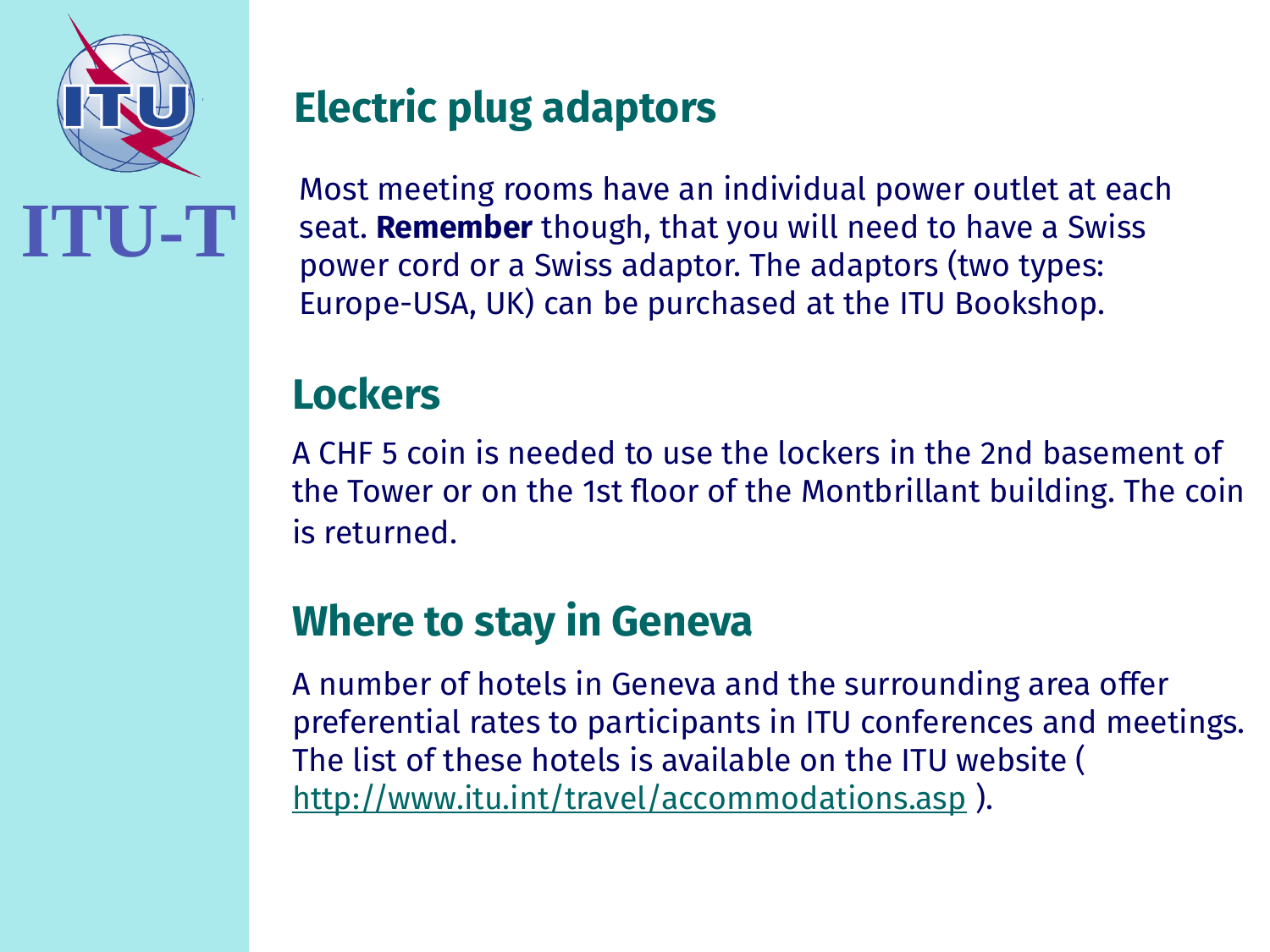

Electric plug adaptors
Most meeting rooms have an individual power outlet at each seat. Remember though, that you will need to have a Swiss power cord or a Swiss adaptor. The adaptors (two types: Europe-USA, UK) can be purchased at the ITU Bookshop.
Lockers

A CHF 5 coin is needed to use the lockers in the 2nd basement of the Tower or on the 1st floor of the Montbrillant building. The coin is returned.

Where to stay in Geneva

A number of hotels in Geneva and the surrounding area offer preferential rates to participants in ITU conferences and meetings. The list of these hotels is available on the ITU website (http://www.itu.int/travel/accommodations.asp ).